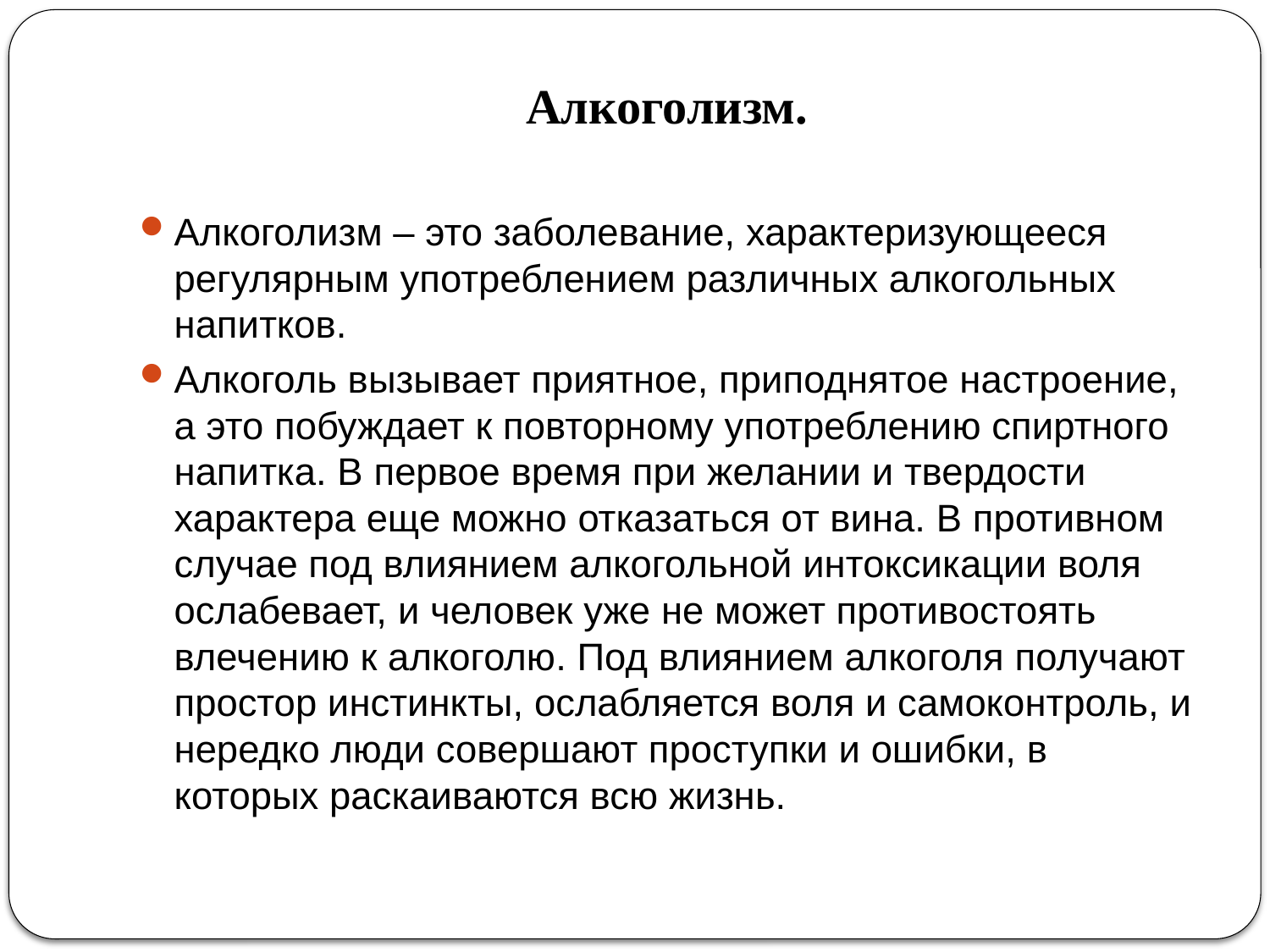

# Алкоголизм.
Алкоголизм – это заболевание, характеризующееся регулярным употреблением различных алкогольных напитков.
Алкоголь вызывает приятное, приподнятое настроение, а это побуждает к повторному употреблению спиртного напитка. В первое время при желании и твердости характера еще можно отказаться от вина. В противном случае под влиянием алкогольной интоксикации воля ослабевает, и человек уже не может противостоять влечению к алкоголю. Под влиянием алкоголя получают простор инстинкты, ослабляется воля и самоконтроль, и нередко люди совершают проступки и ошибки, в которых раскаиваются всю жизнь.